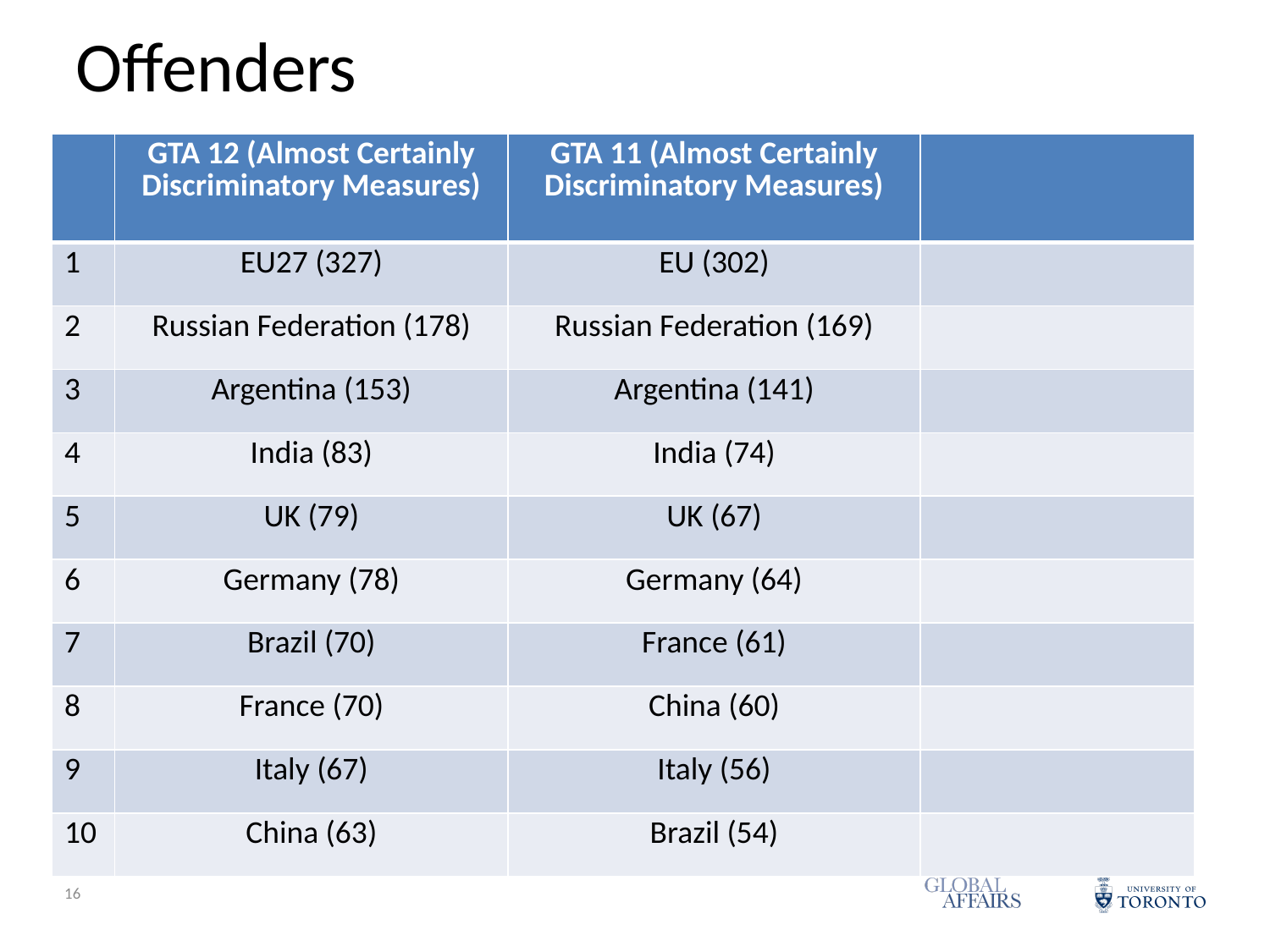

# Offenders
|  | GTA 12 (Almost Certainly Discriminatory Measures) | GTA 11 (Almost Certainly Discriminatory Measures) |  |
| --- | --- | --- | --- |
| 1 | EU27 (327) | EU (302) |  |
| 2 | Russian Federation (178) | Russian Federation (169) |  |
| 3 | Argentina (153) | Argentina (141) |  |
| 4 | India (83) | India (74) |  |
| 5 | UK (79) | UK (67) |  |
| 6 | Germany (78) | Germany (64) |  |
| 7 | Brazil (70) | France (61) |  |
| 8 | France (70) | China (60) |  |
| 9 | Italy (67) | Italy (56) |  |
| 10 | China (63) | Brazil (54) |  |
16